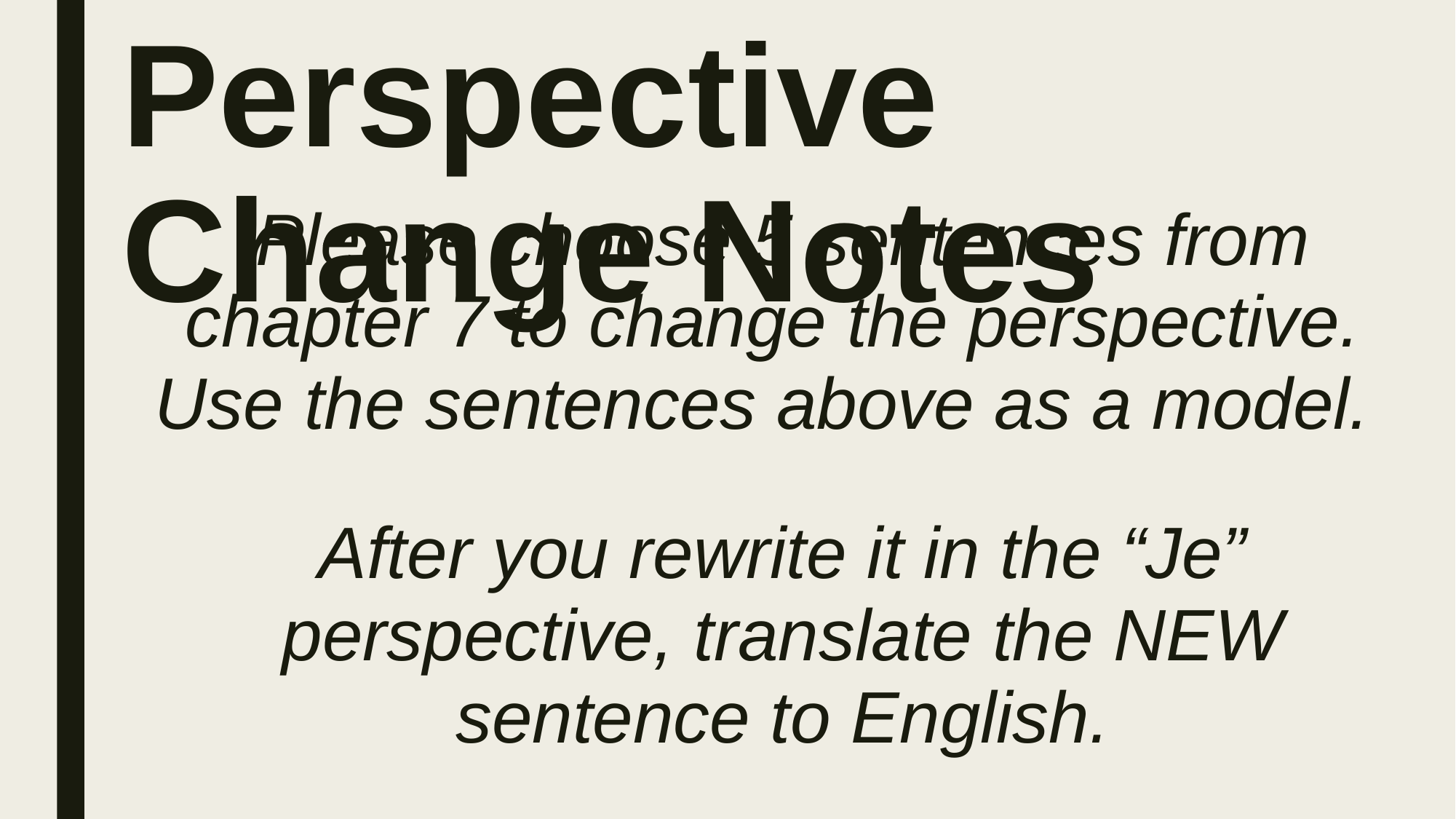

# Perspective Change Notes
Please choose 5 sentences from chapter 7 to change the perspective.  Use the sentences above as a model.

After you rewrite it in the “Je” perspective, translate the NEW sentence to English.